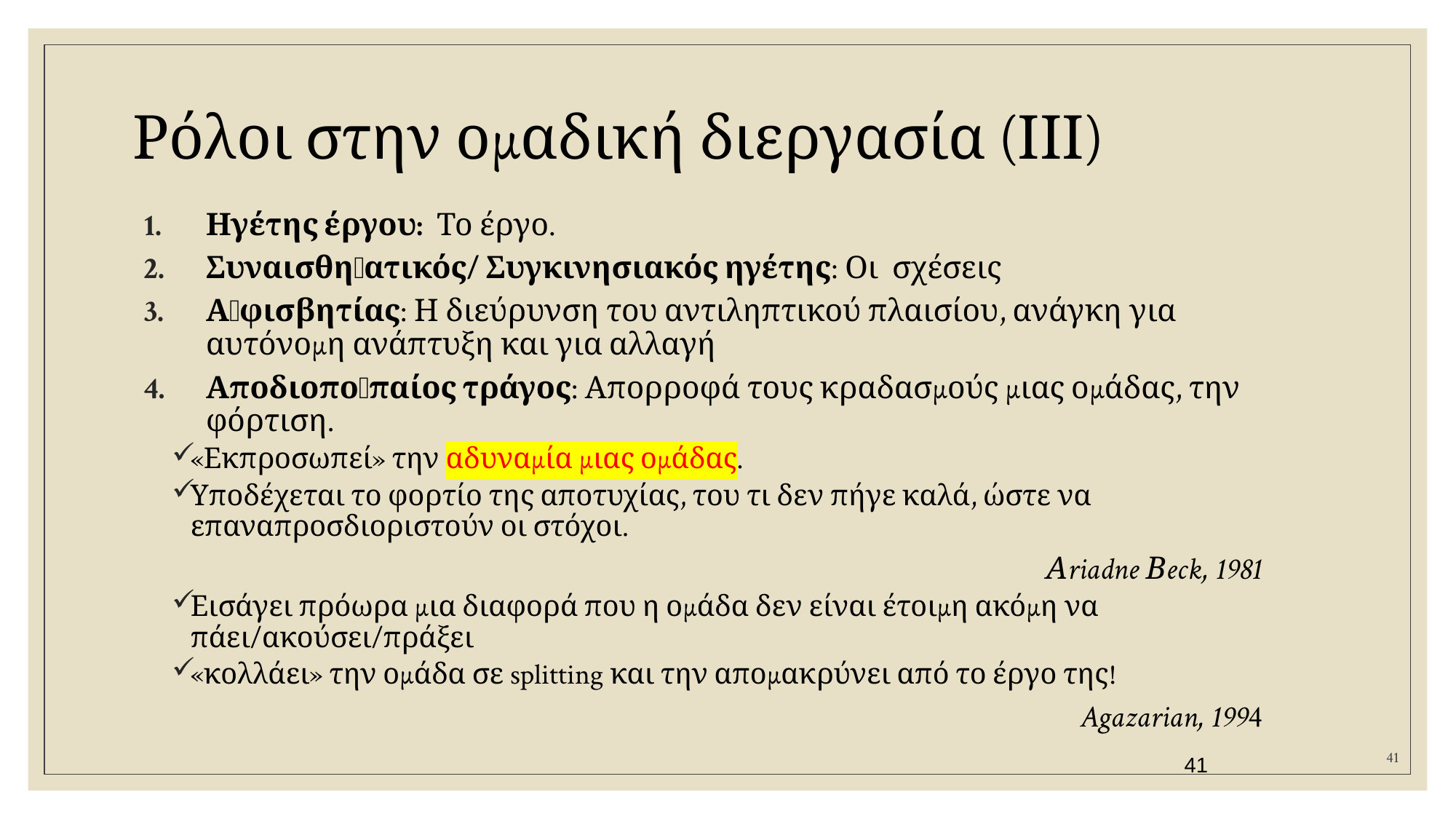

Ρόλοι στην ομαδική διεργασία (ΙΙΙ)
Ηγέτης έργου:  Το έργο.
Συναισθηματικός/ Συγκινησιακός ηγέτης: Οι  σχέσεις
Αμφισβητίας: Η διεύρυνση του αντιληπτικού πλαισίου, ανάγκη για αυτόνομη ανάπτυξη και για αλλαγή
Αποδιοπομπαίος τράγος: Απορροφά τους κραδασμούς μιας ομάδας, την φόρτιση.
«Εκπροσωπεί» την αδυναμία μιας ομάδας.
Υποδέχεται το φορτίο της αποτυχίας, του τι δεν πήγε καλά, ώστε να επαναπροσδιοριστούν οι στόχοι.
Αriadne Βeck, 1981
Εισάγει πρόωρα μια διαφορά που η ομάδα δεν είναι έτοιμη ακόμη να πάει/ακούσει/πράξει
«κολλάει» την ομάδα σε splitting και την απομακρύνει από το έργο της!
Agazarian, 1994
41
41